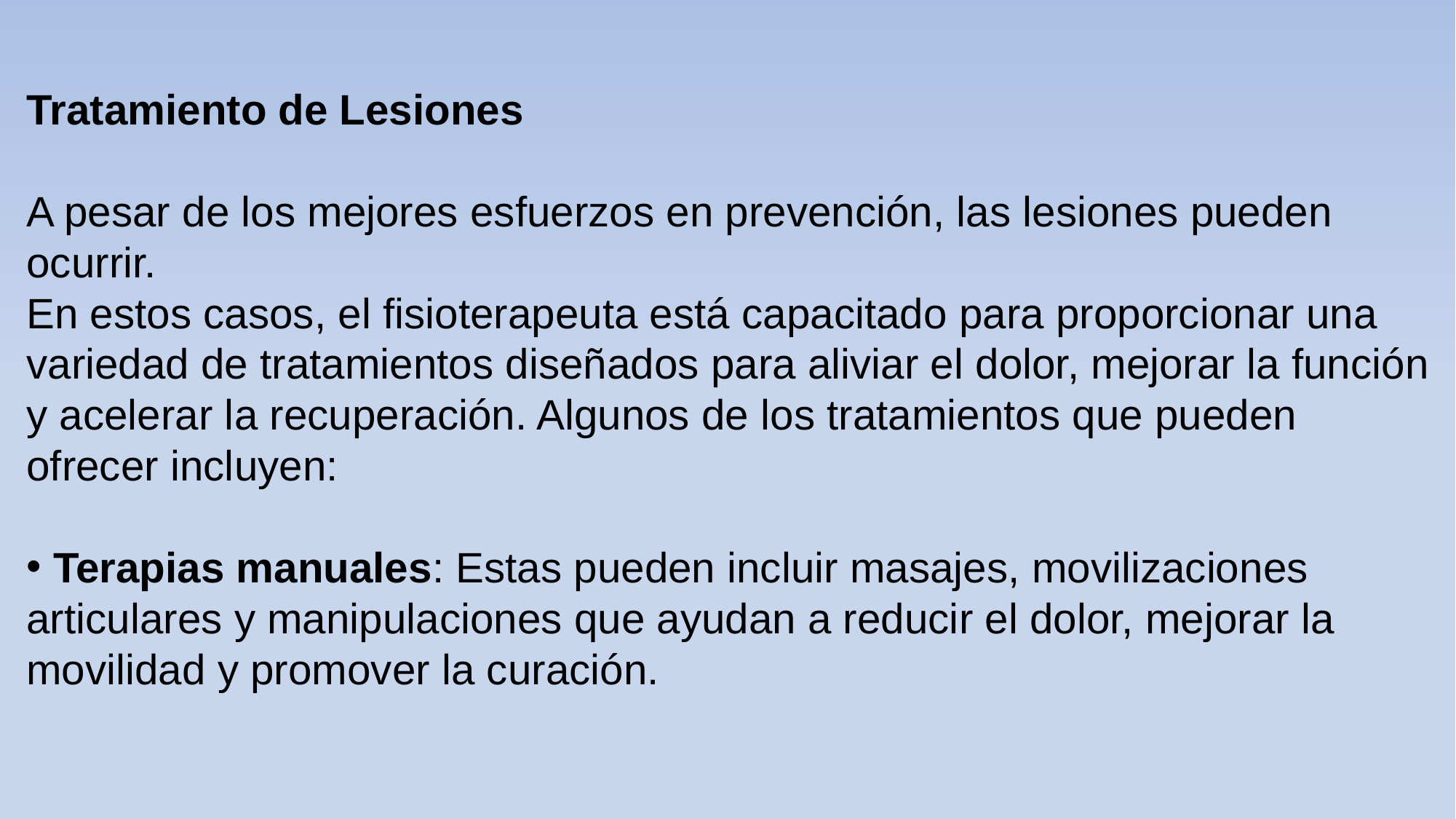

Tratamiento de Lesiones

A pesar de los mejores esfuerzos en prevención, las lesiones pueden ocurrir.
En estos casos, el fisioterapeuta está capacitado para proporcionar una variedad de tratamientos diseñados para aliviar el dolor, mejorar la función y acelerar la recuperación. Algunos de los tratamientos que pueden ofrecer incluyen:

 Terapias manuales: Estas pueden incluir masajes, movilizaciones articulares y manipulaciones que ayudan a reducir el dolor, mejorar la movilidad y promover la curación.